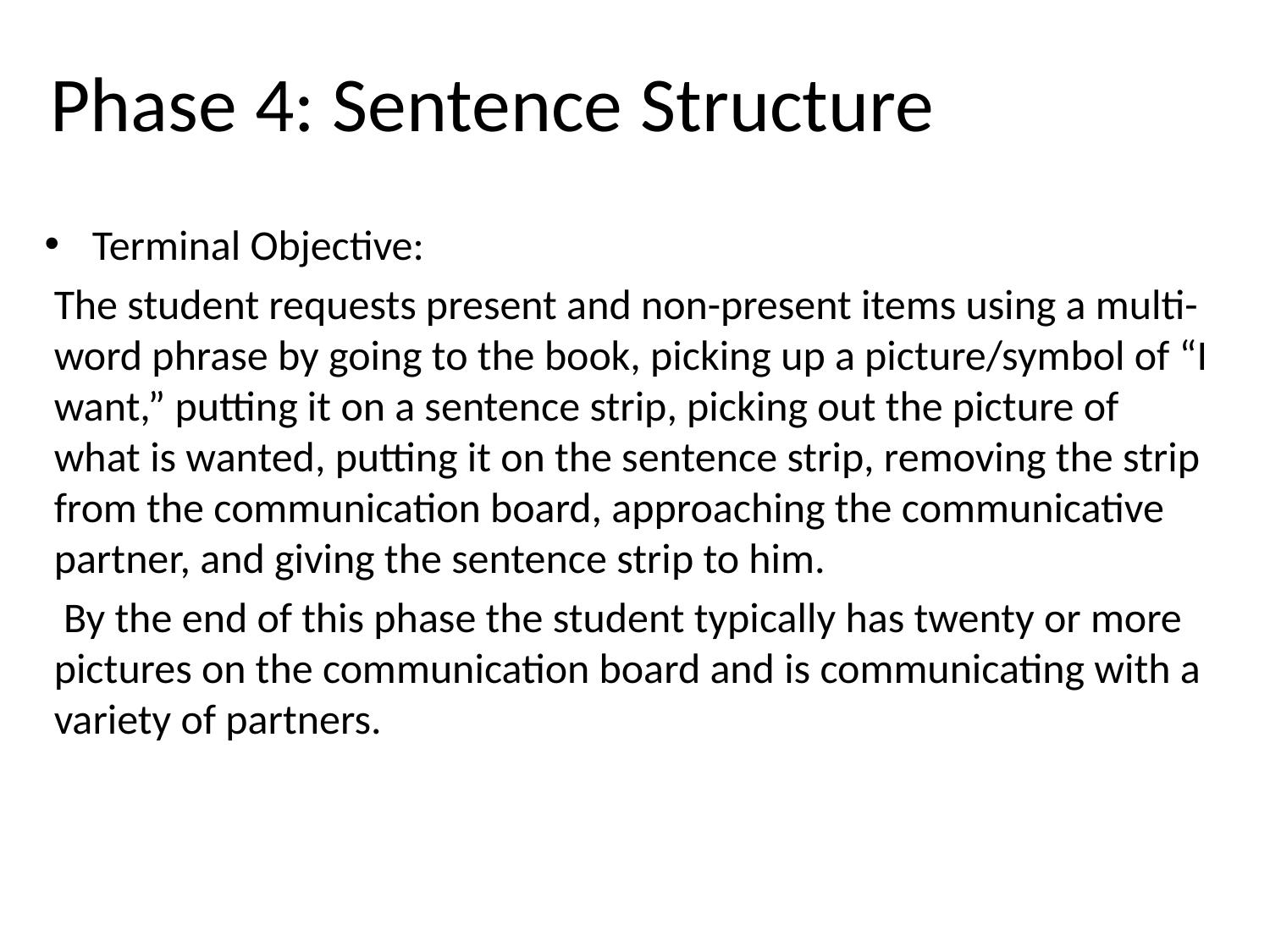

# Phase 4: Sentence Structure
Terminal Objective:
The student requests present and non-present items using a multi-word phrase by going to the book, picking up a picture/symbol of “I want,” putting it on a sentence strip, picking out the picture of what is wanted, putting it on the sentence strip, removing the strip from the communication board, approaching the communicative partner, and giving the sentence strip to him.
 By the end of this phase the student typically has twenty or more pictures on the communication board and is communicating with a variety of partners.